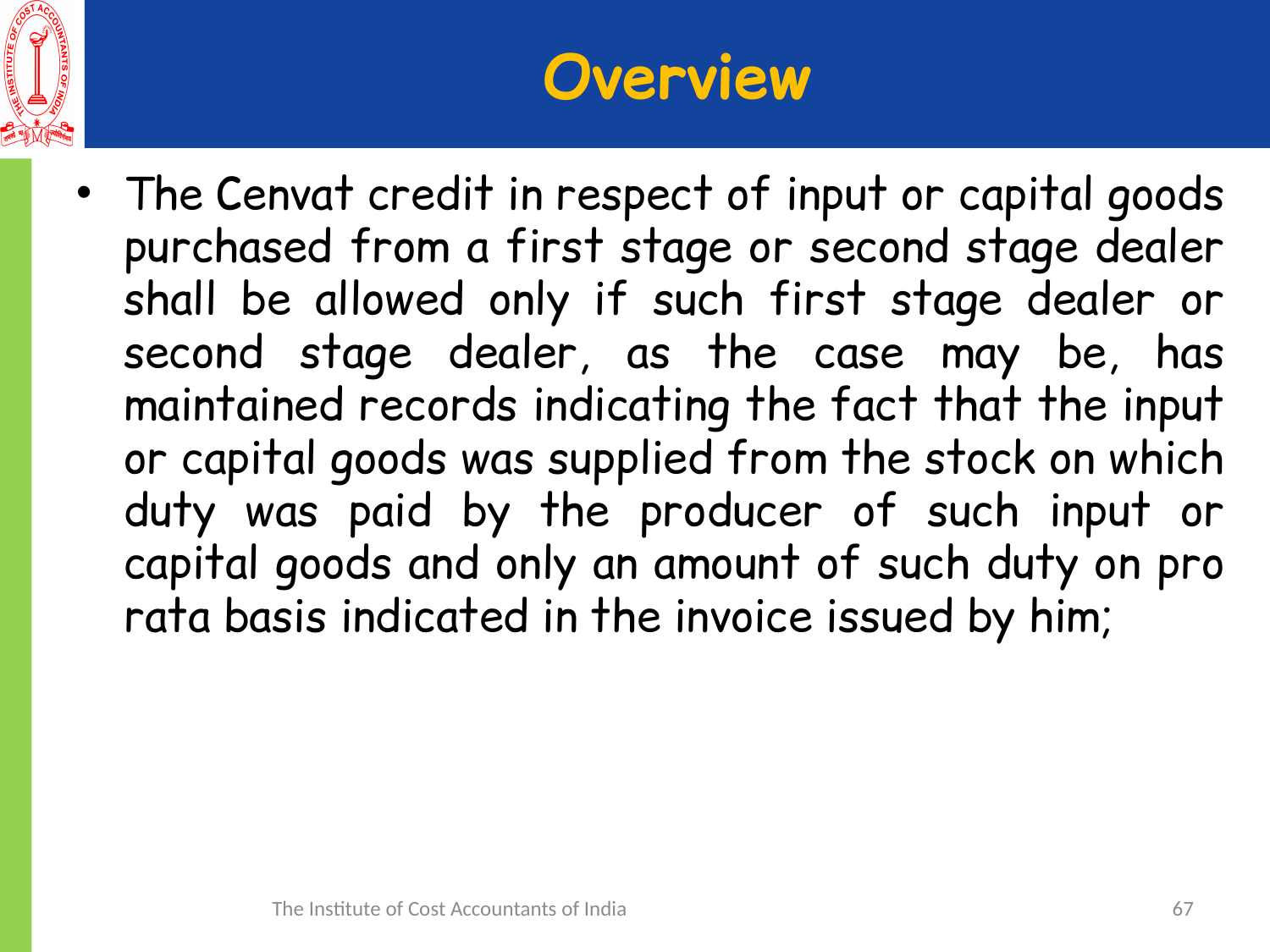

# Overview
The Cenvat credit in respect of input or capital goods purchased from a first stage or second stage dealer shall be allowed only if such first stage dealer or second stage dealer, as the case may be, has maintained records indicating the fact that the input or capital goods was supplied from the stock on which duty was paid by the producer of such input or capital goods and only an amount of such duty on pro rata basis indicated in the invoice issued by him;
The Institute of Cost Accountants of India
67